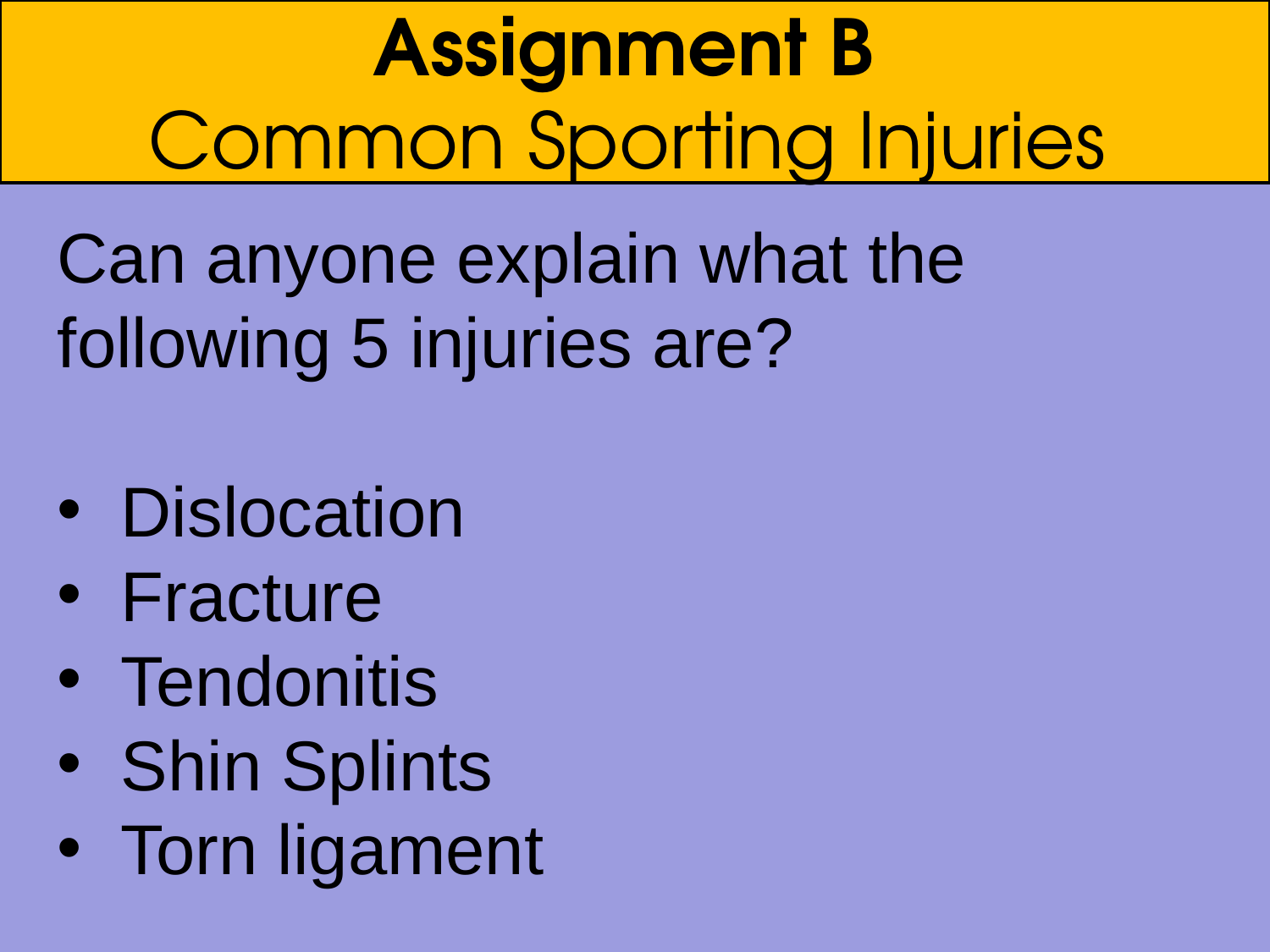

# Assignment B Common Sporting Injuries
Can anyone explain what the following 5 injuries are?

Dislocation
Fracture
Tendonitis
Shin Splints
Torn ligament